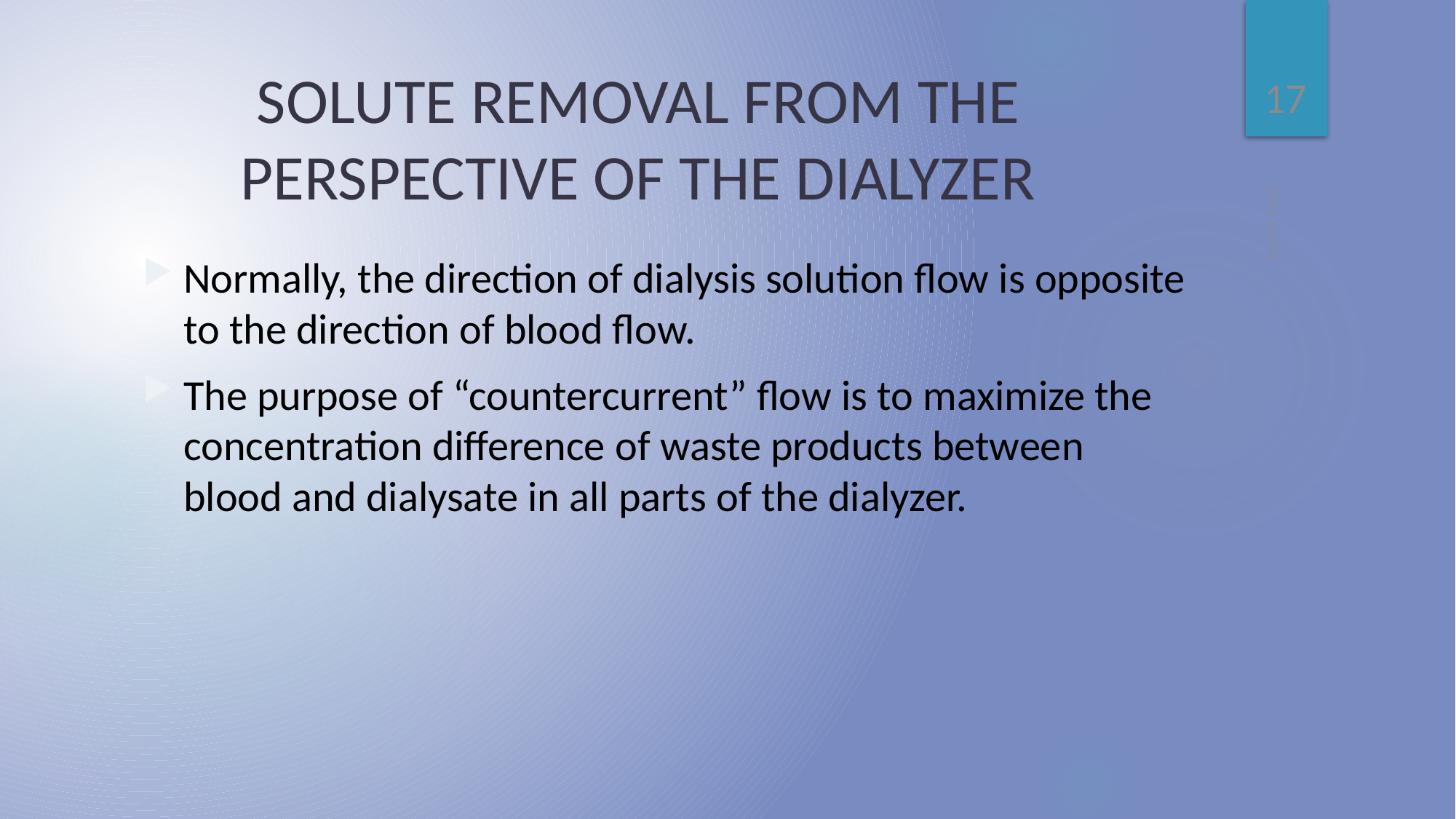

17
# SOLUTE REMOVAL FROM THE PERSPECTIVE OF THE DIALYZER
1401.04.09
Normally, the direction of dialysis solution flow is opposite to the direction of blood flow.
The purpose of “countercurrent” flow is to maximize the concentration difference of waste products between blood and dialysate in all parts of the dialyzer.